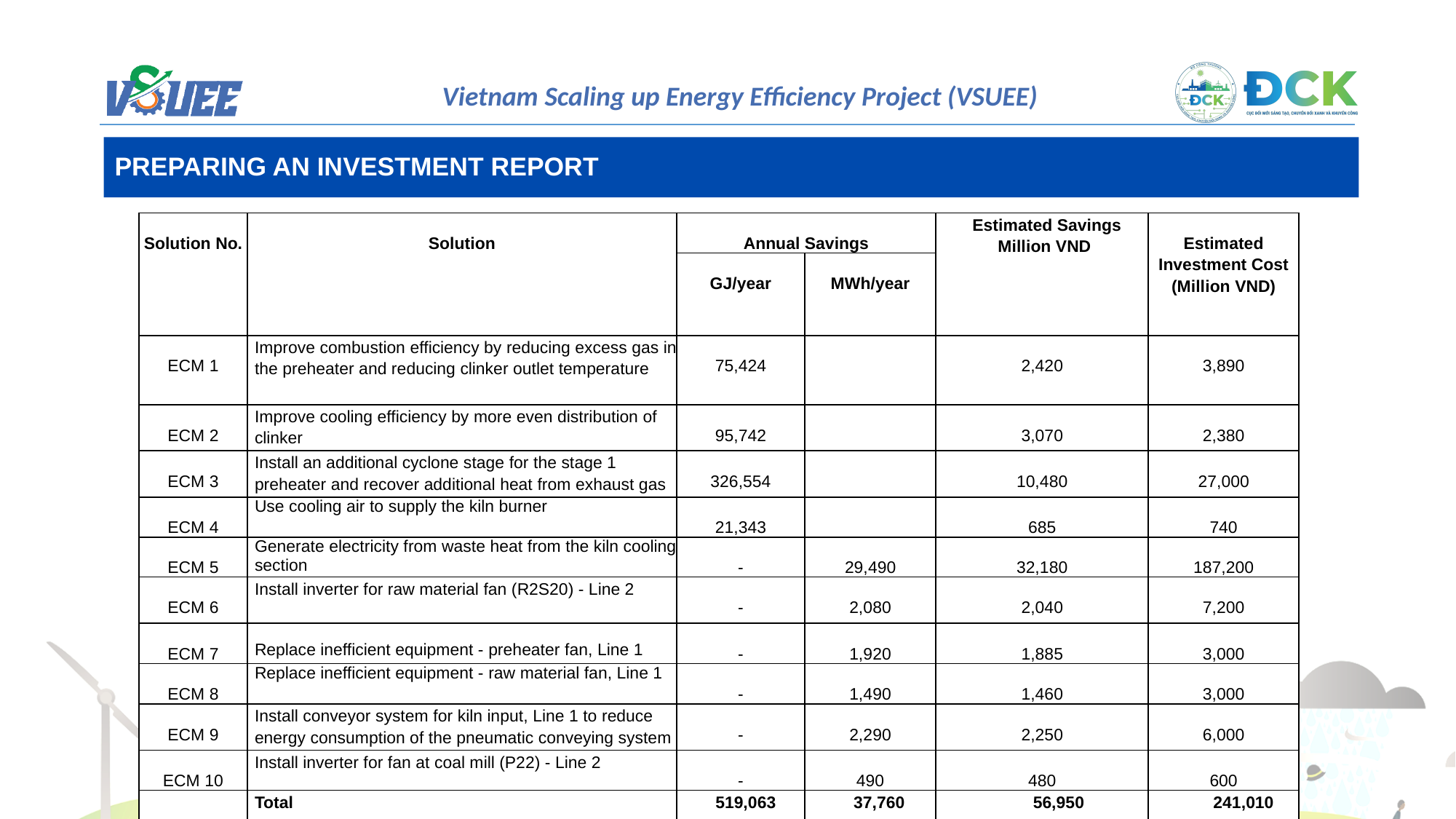

PREPARING AN INVESTMENT REPORT
| Solution No. | Solution | Annual Savings |  | Estimated Savings Million VND | Estimated Investment Cost (Million VND) |
| --- | --- | --- | --- | --- | --- |
|  |  | GJ/year | MWh/year |  |  |
| ECM 1 | Improve combustion efficiency by reducing excess gas in the preheater and reducing clinker outlet temperature | 75,424 |  | 2,420 | 3,890 |
| ECM 2 | Improve cooling efficiency by more even distribution of clinker | 95,742 |  | 3,070 | 2,380 |
| ECM 3 | Install an additional cyclone stage for the stage 1 preheater and recover additional heat from exhaust gas | 326,554 |  | 10,480 | 27,000 |
| ECM 4 | Use cooling air to supply the kiln burner | 21,343 |  | 685 | 740 |
| ECM 5 | Generate electricity from waste heat from the kiln cooling section | - | 29,490 | 32,180 | 187,200 |
| ECM 6 | Install inverter for raw material fan (R2S20) - Line 2 | - | 2,080 | 2,040 | 7,200 |
| ECM 7 | Replace inefficient equipment - preheater fan, Line 1 | - | 1,920 | 1,885 | 3,000 |
| ECM 8 | Replace inefficient equipment - raw material fan, Line 1 | - | 1,490 | 1,460 | 3,000 |
| ECM 9 | Install conveyor system for kiln input, Line 1 to reduce energy consumption of the pneumatic conveying system | - | 2,290 | 2,250 | 6,000 |
| ECM 10 | Install inverter for fan at coal mill (P22) - Line 2 | - | 490 | 480 | 600 |
|  | Total | 519,063 | 37,760 | 56,950 | 241,010 |